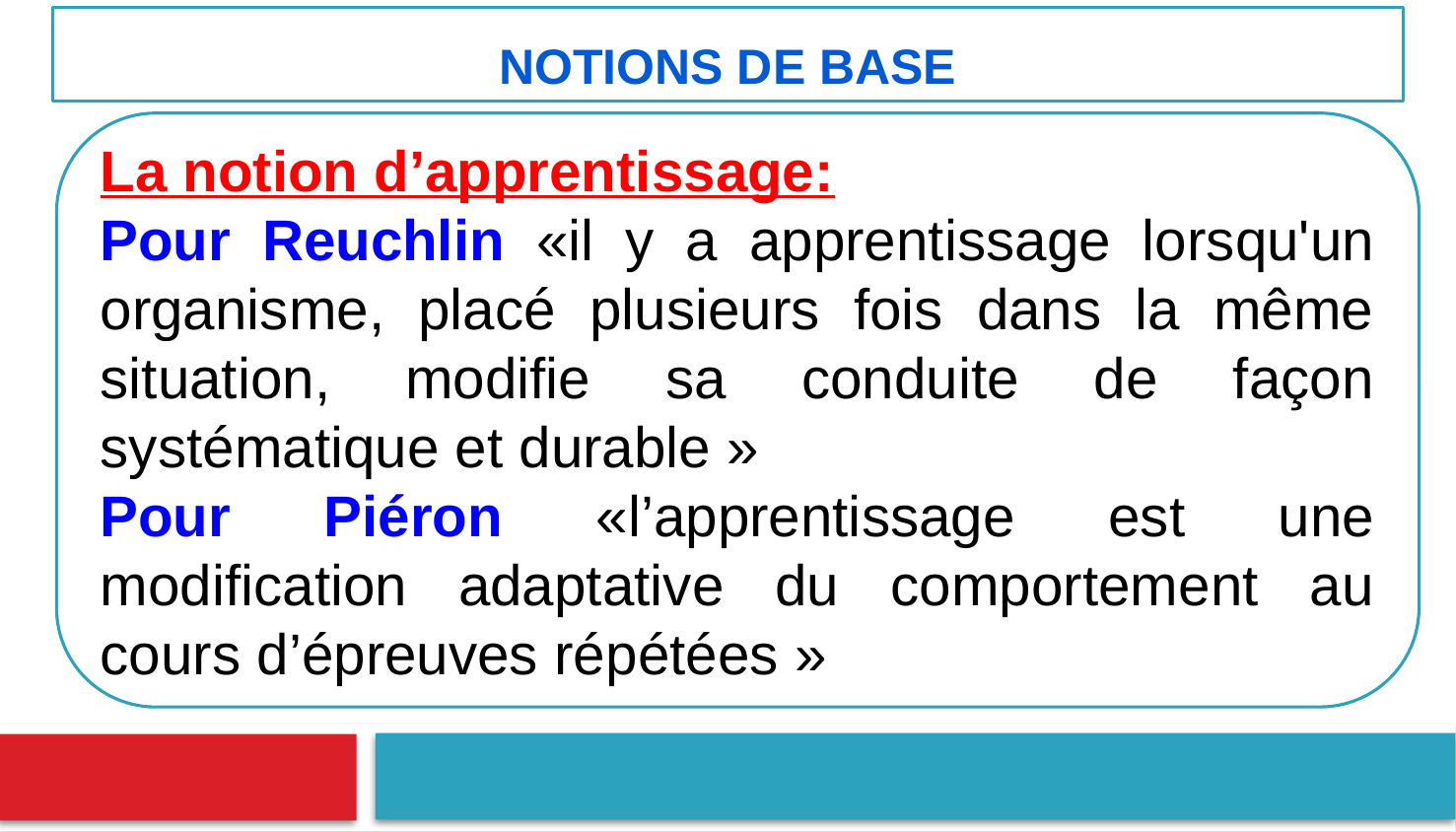

# Notions de base

La notion d’apprentissage:
Pour Reuchlin «il y a apprentissage lorsqu'un organisme, placé plusieurs fois dans la même situation, modifie sa conduite de façon systématique et durable »
Pour Piéron «l’apprentissage est une modification adaptative du comportement au cours d’épreuves répétées »